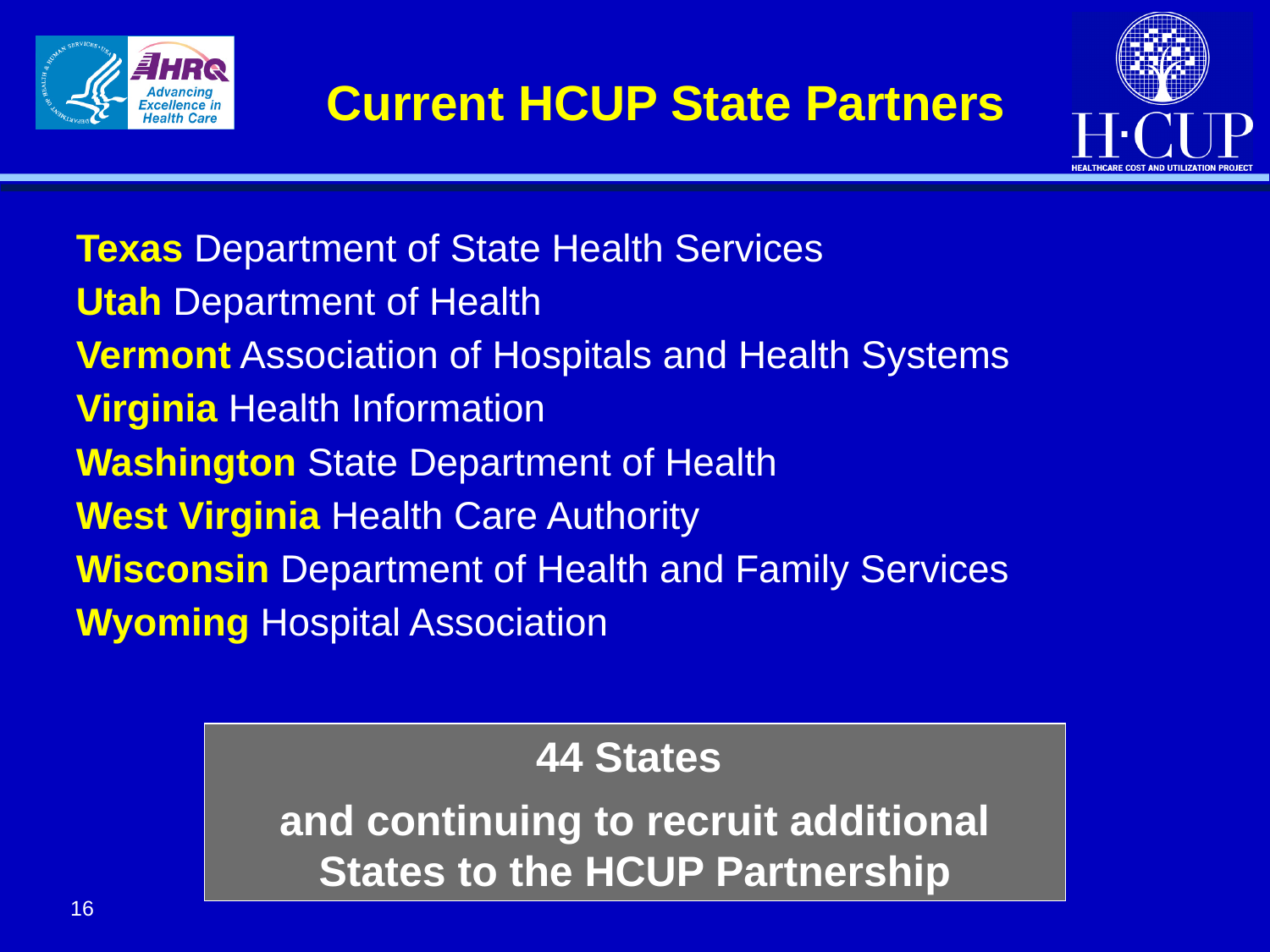

# Current HCUP State Partners
Texas Department of State Health Services
Utah Department of Health
Vermont Association of Hospitals and Health Systems
Virginia Health Information
Washington State Department of Health
West Virginia Health Care Authority
Wisconsin Department of Health and Family Services
Wyoming Hospital Association
44 States
and continuing to recruit additional States to the HCUP Partnership
16